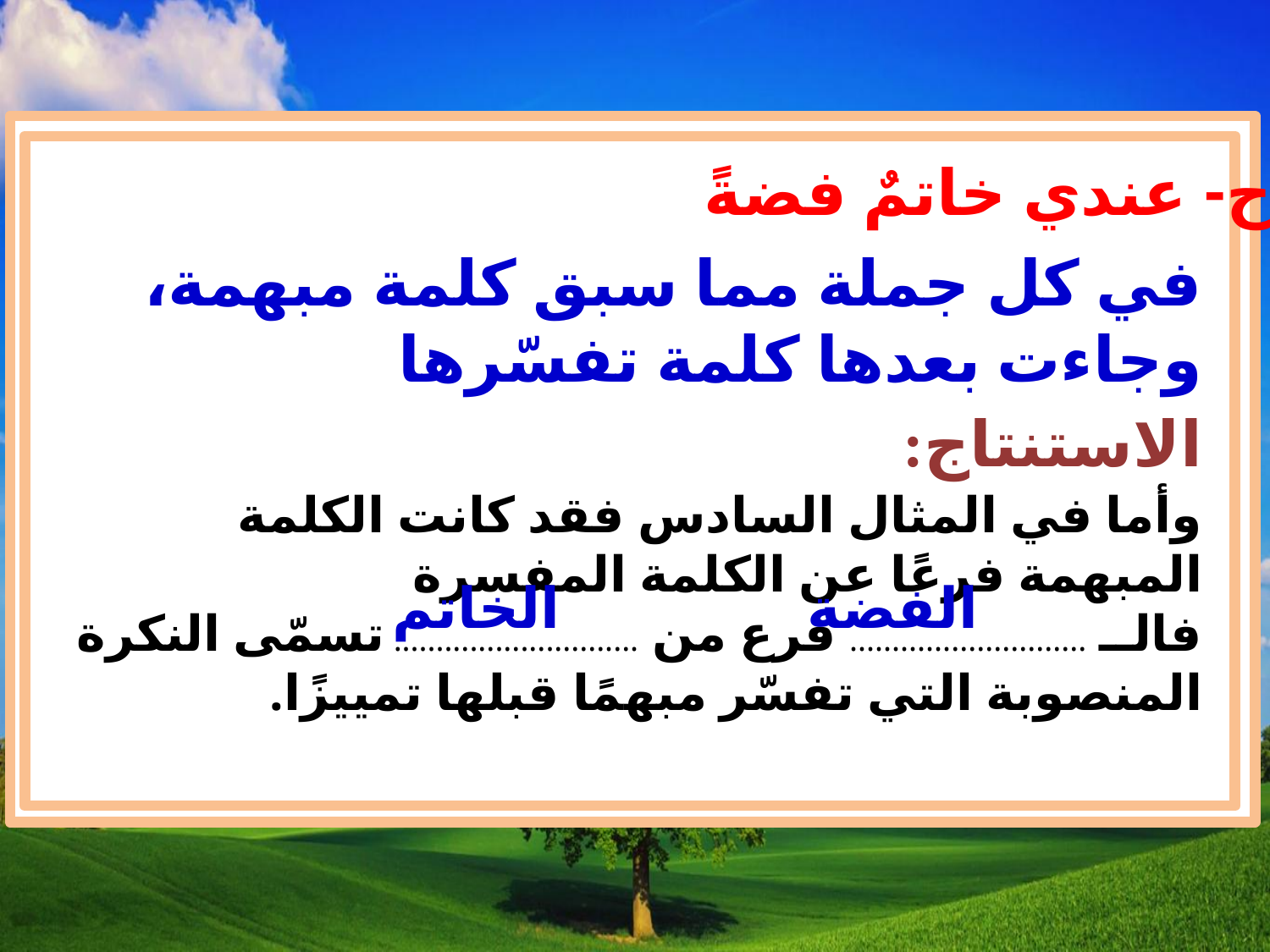

ح- عندي خاتمٌ فضةً
في كل جملة مما سبق كلمة مبهمة، وجاءت بعدها كلمة تفسّرها
الاستنتاج:
وأما في المثال السادس فقد كانت الكلمة المبهمة فرعًا عن الكلمة المفسرة فالــ ............................ فرع من ............................. تسمّى النكرة المنصوبة التي تفسّر مبهمًا قبلها تمييزًا.
الخاتم
الفضة